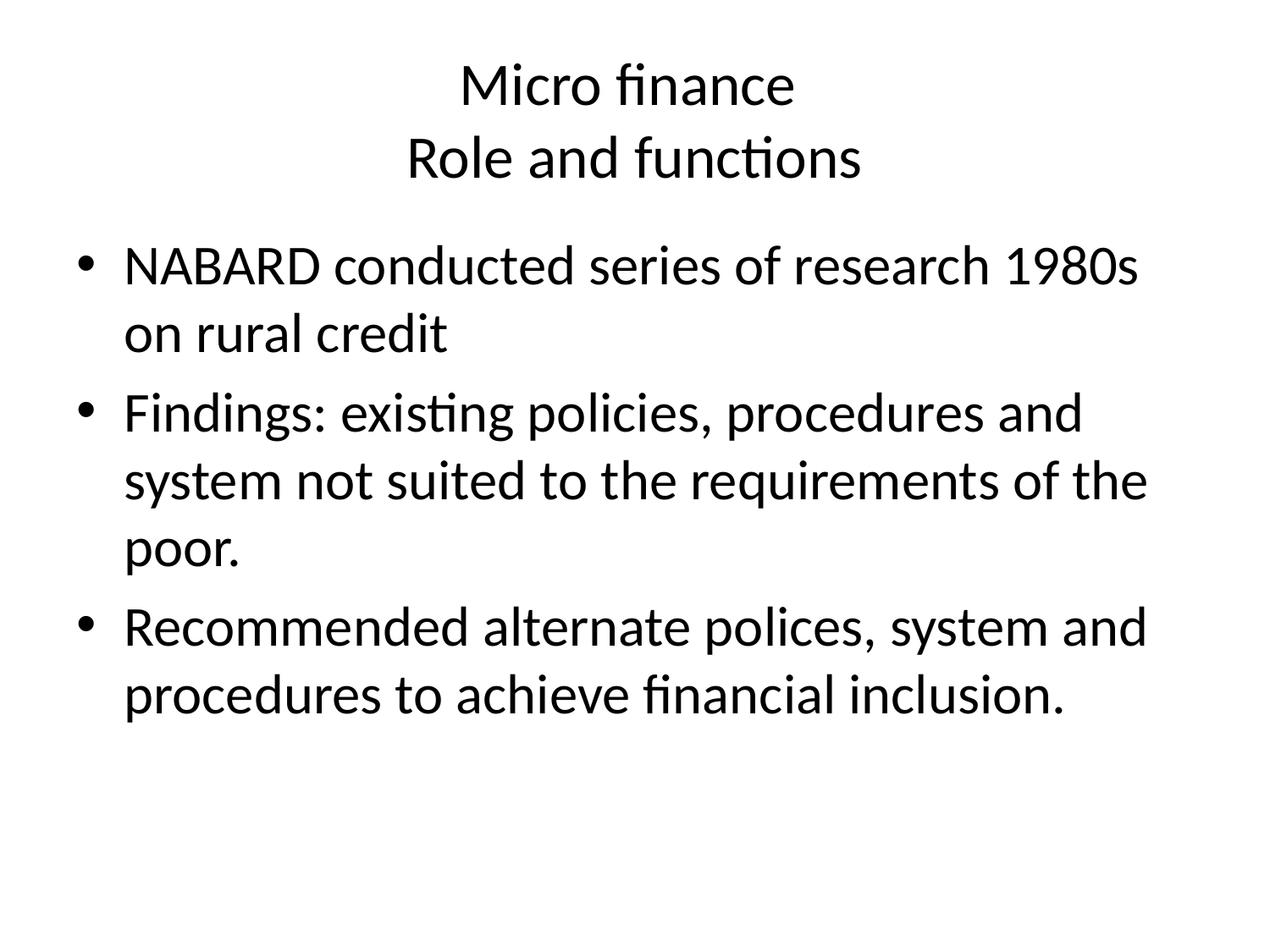

# Micro finance Role and functions
NABARD conducted series of research 1980s on rural credit
Findings: existing policies, procedures and system not suited to the requirements of the poor.
Recommended alternate polices, system and procedures to achieve financial inclusion.